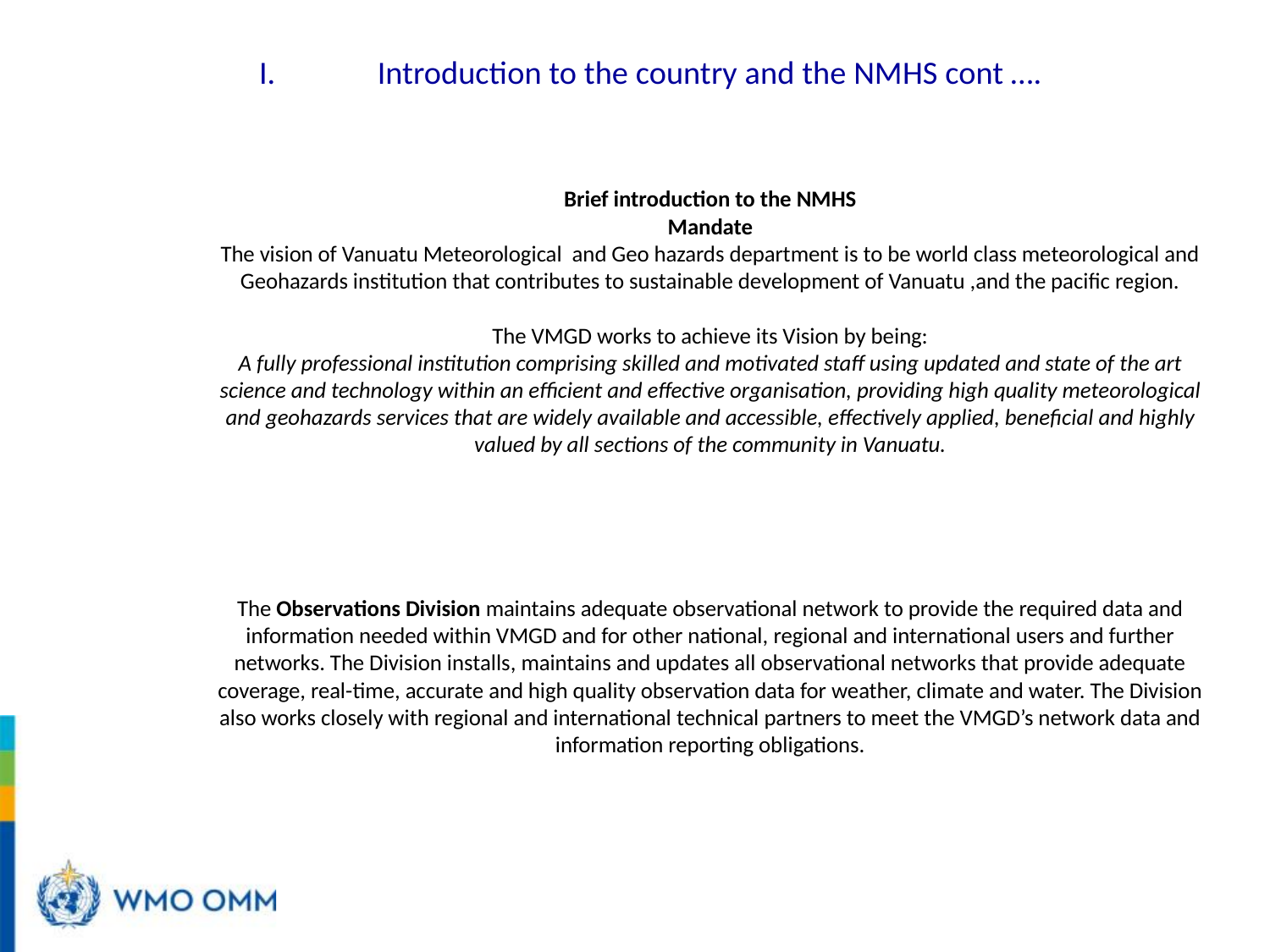

# Introduction to the country and the NMHS cont …. Brief introduction to the NMHS Mandate The vision of Vanuatu Meteorological  and Geo hazards department is to be world class meteorological and Geohazards institution that contributes to sustainable development of Vanuatu ,and the pacific region. The VMGD works to achieve its Vision by being: A fully professional institution comprising skilled and motivated staff using updated and state of the art science and technology within an efficient and effective organisation, providing high quality meteorological and geohazards services that are widely available and accessible, effectively applied, beneficial and highly valued by all sections of the community in Vanuatu. The Observations Division maintains adequate observational network to provide the required data and information needed within VMGD and for other national, regional and international users and further networks. The Division installs, maintains and updates all observational networks that provide adequate coverage, real-time, accurate and high quality observation data for weather, climate and water. The Division also works closely with regional and international technical partners to meet the VMGD’s network data and information reporting obligations.